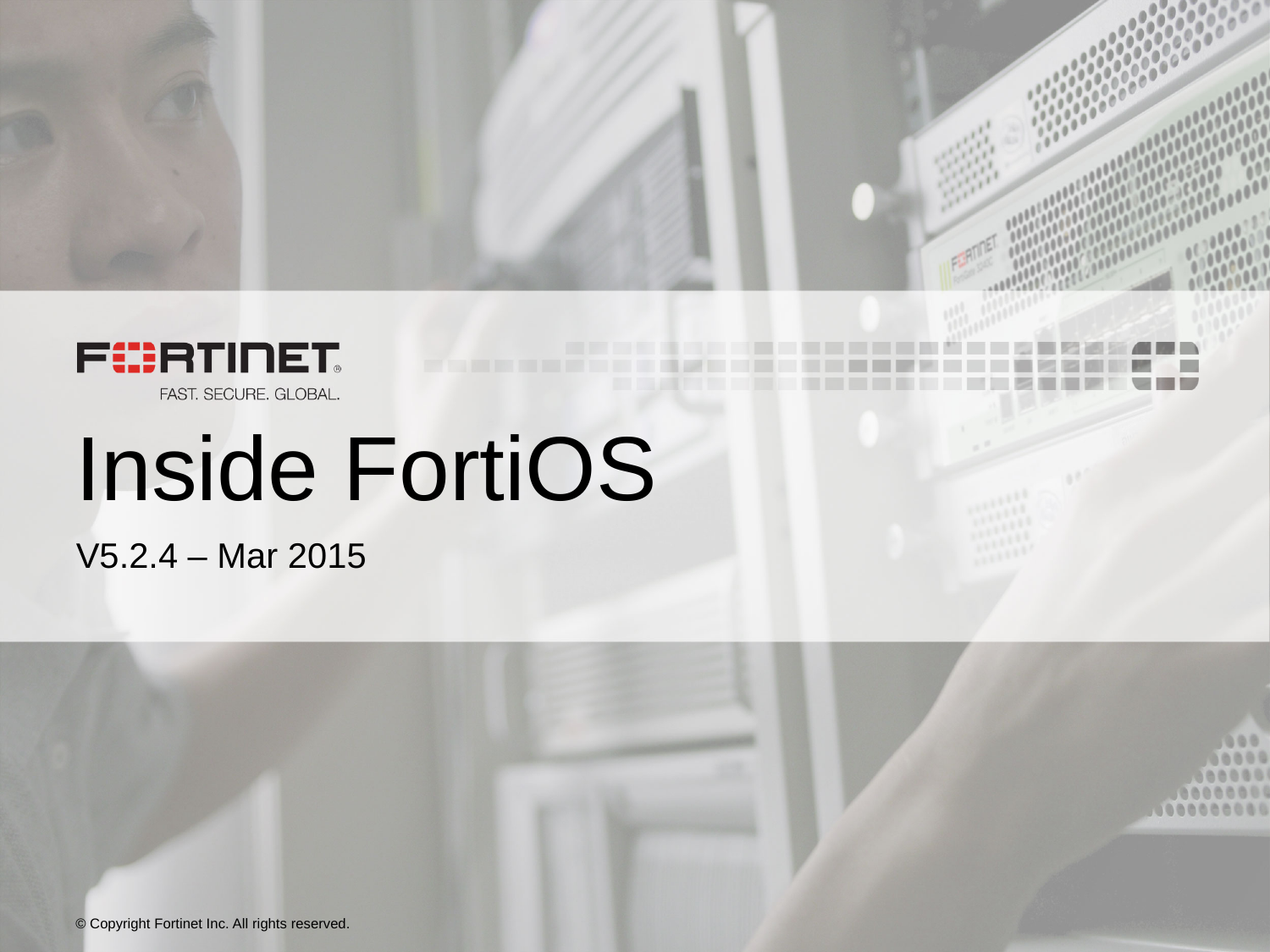

# Inside FortiOS
V5.2.4 – Mar 2015